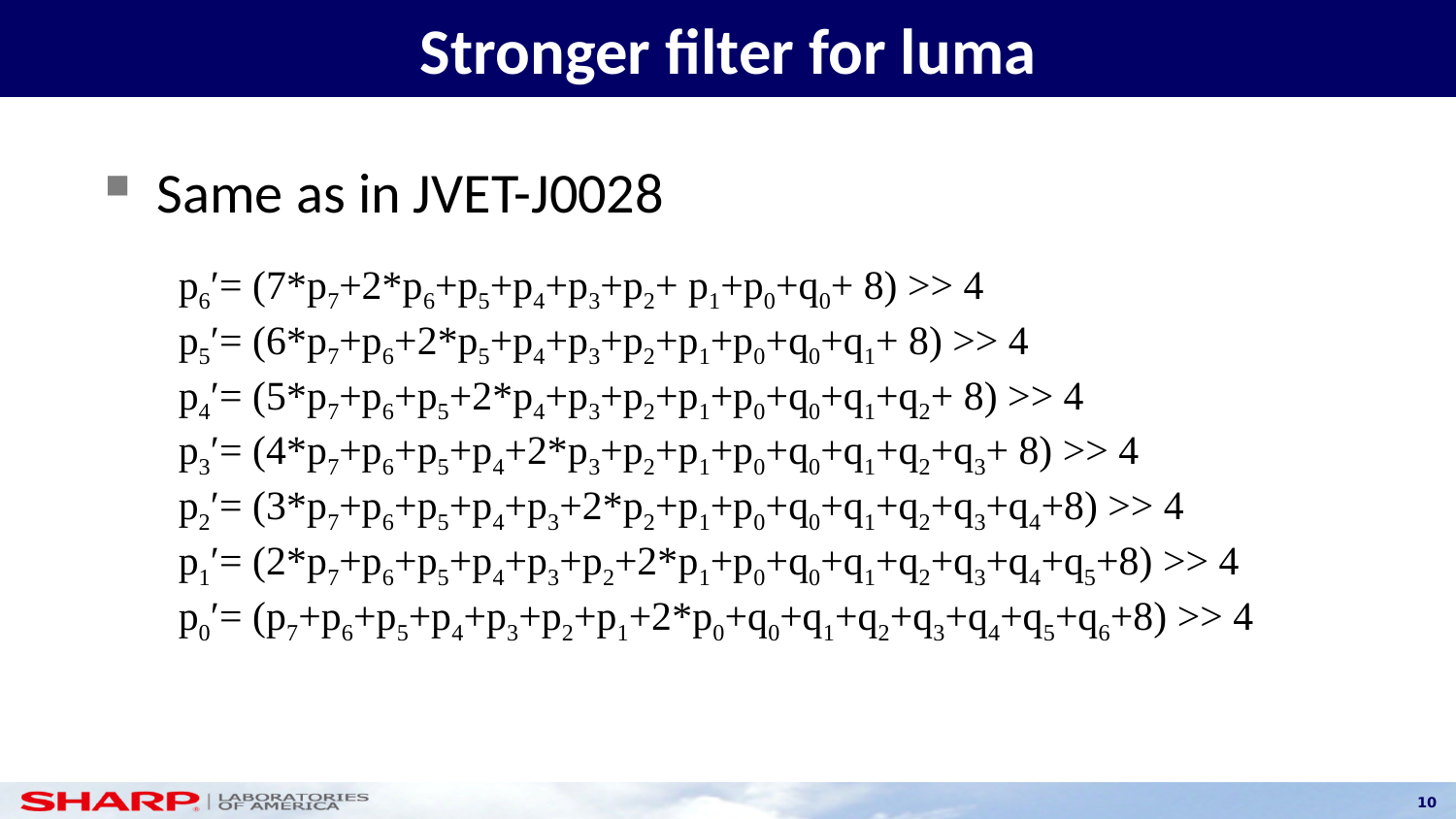

# Stronger filter for luma
Same as in JVET-J0028

p6′= (7*p7+2*p6+p5+p4+p3+p2+ p1+p0+q0+ 8) >> 4
p5′= (6*p7+p6+2*p5+p4+p3+p2+p1+p0+q0+q1+ 8) >> 4
p4′= (5*p7+p6+p5+2*p4+p3+p2+p1+p0+q0+q1+q2+ 8) >> 4
p3′= (4*p7+p6+p5+p4+2*p3+p2+p1+p0+q0+q1+q2+q3+ 8) >> 4
p2′= (3*p7+p6+p5+p4+p3+2*p2+p1+p0+q0+q1+q2+q3+q4+8) >> 4
p1′= (2*p7+p6+p5+p4+p3+p2+2*p1+p0+q0+q1+q2+q3+q4+q5+8) >> 4
p0′= (p7+p6+p5+p4+p3+p2+p1+2*p0+q0+q1+q2+q3+q4+q5+q6+8) >> 4